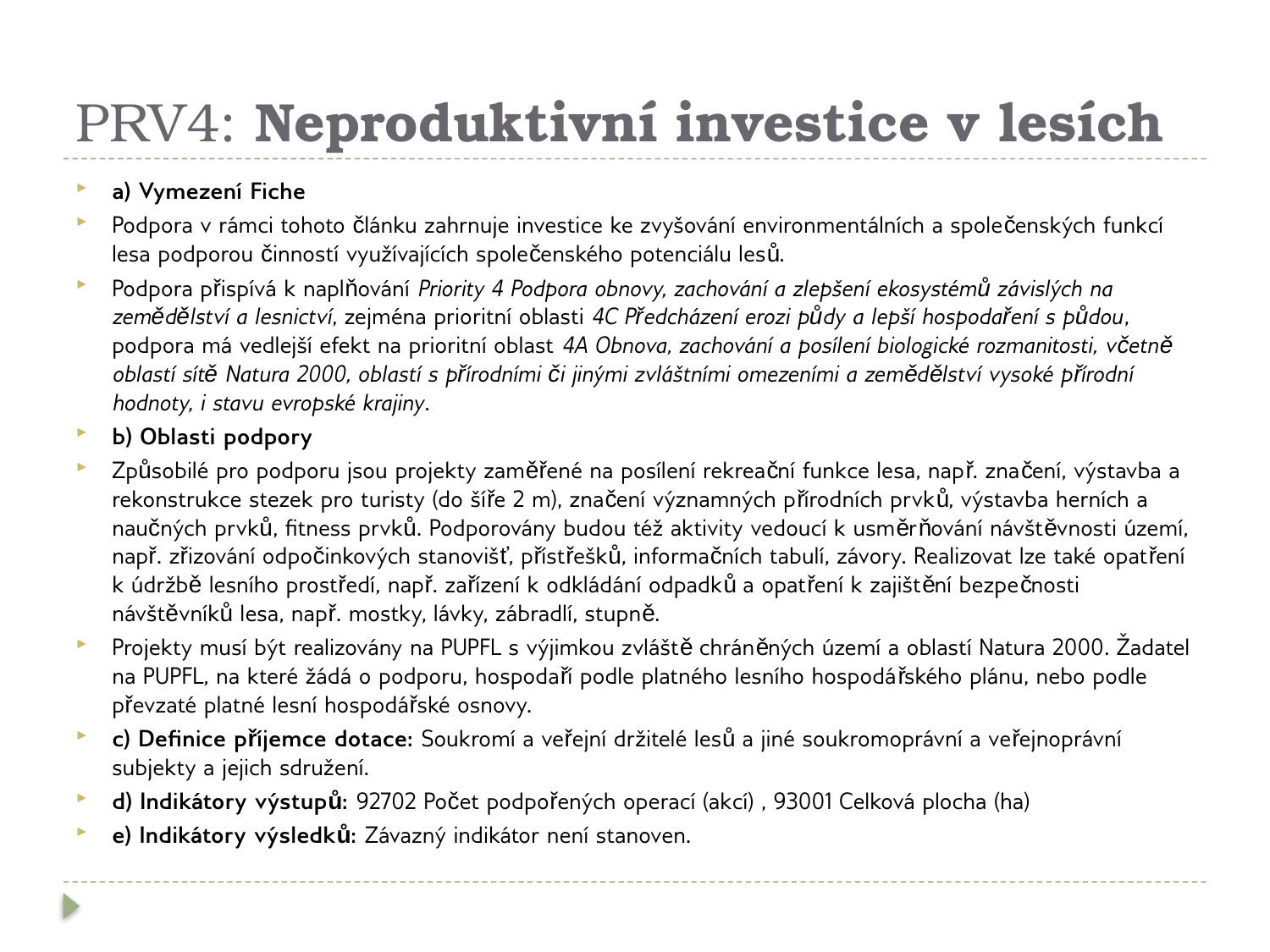

# PRV4: Neproduktivní investice v lesích
a) Vymezení Fiche
Podpora v rámci tohoto článku zahrnuje investice ke zvyšování environmentálních a společenských funkcí lesa podporou činností využívajících společenského potenciálu lesů.
Podpora přispívá k naplňování Priority 4 Podpora obnovy, zachování a zlepšení ekosystémů závislých na zemědělství a lesnictví, zejména prioritní oblasti 4C Předcházení erozi půdy a lepší hospodaření s půdou, podpora má vedlejší efekt na prioritní oblast 4A Obnova, zachování a posílení biologické rozmanitosti, včetně oblastí sítě Natura 2000, oblastí s přírodními či jinými zvláštními omezeními a zemědělství vysoké přírodní hodnoty, i stavu evropské krajiny.
b) Oblasti podpory
Způsobilé pro podporu jsou projekty zaměřené na posílení rekreační funkce lesa, např. značení, výstavba a rekonstrukce stezek pro turisty (do šíře 2 m), značení významných přírodních prvků, výstavba herních a naučných prvků, fitness prvků. Podporovány budou též aktivity vedoucí k usměrňování návštěvnosti území, např. zřizování odpočinkových stanovišť, přístřešků, informačních tabulí, závory. Realizovat lze také opatření k údržbě lesního prostředí, např. zařízení k odkládání odpadků a opatření k zajištění bezpečnosti návštěvníků lesa, např. mostky, lávky, zábradlí, stupně.
Projekty musí být realizovány na PUPFL s výjimkou zvláště chráněných území a oblastí Natura 2000. Žadatel na PUPFL, na které žádá o podporu, hospodaří podle platného lesního hospodářského plánu, nebo podle převzaté platné lesní hospodářské osnovy.
c) Definice příjemce dotace: Soukromí a veřejní držitelé lesů a jiné soukromoprávní a veřejnoprávní subjekty a jejich sdružení.
d) Indikátory výstupů: 92702 Počet podpořených operací (akcí) , 93001 Celková plocha (ha)
e) Indikátory výsledků: Závazný indikátor není stanoven.